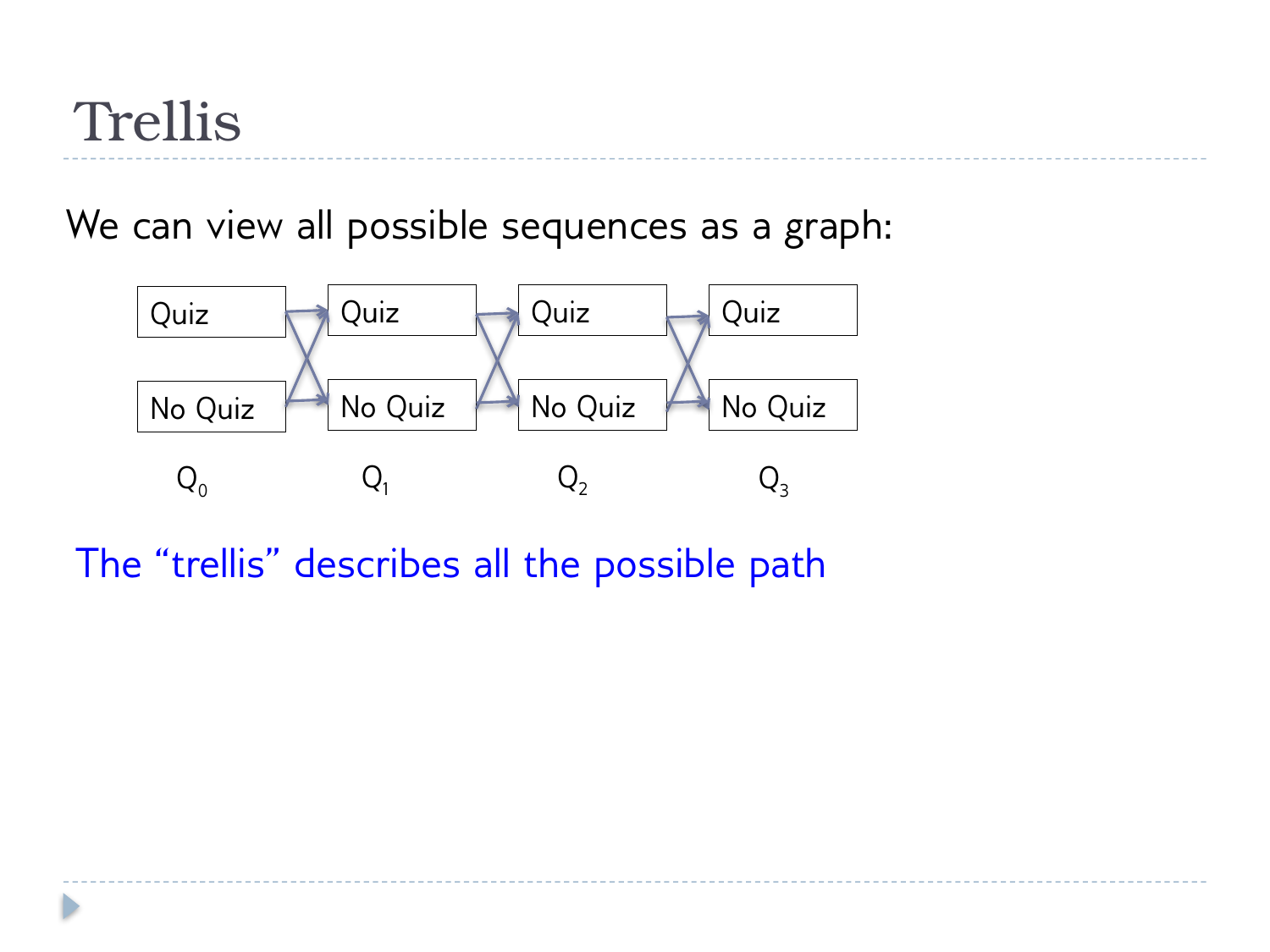

# Trellis
We can view all possible sequences as a graph:
Quiz
Quiz
Quiz
Quiz
No Quiz
No Quiz
No Quiz
No Quiz
Q1
Q2
Q0
Q3
The “trellis” describes all the possible path